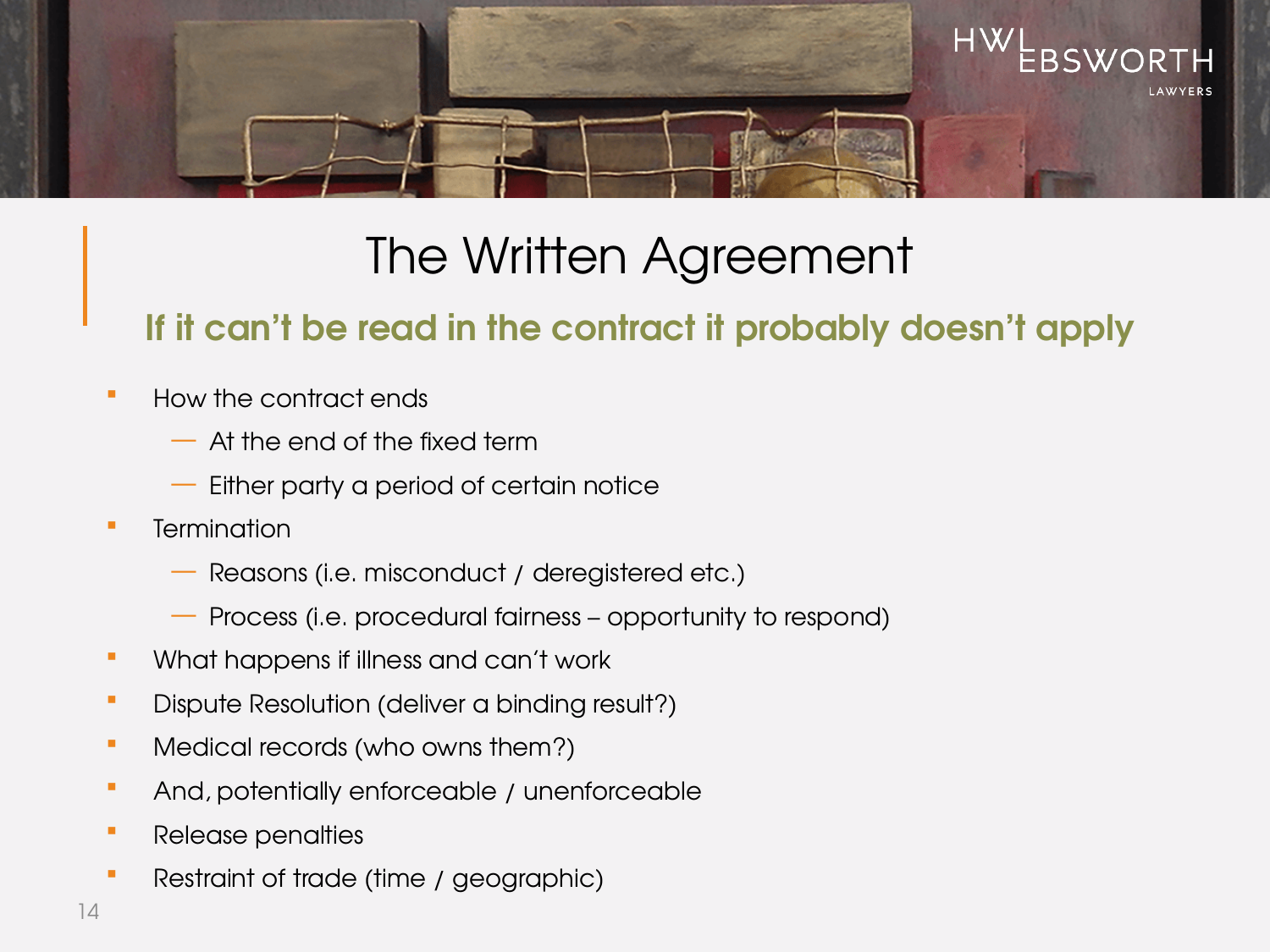

# The Written Agreement If it can’t be read in the contract it probably doesn’t apply
How the contract ends
At the end of the fixed term
Either party a period of certain notice
Termination
Reasons (i.e. misconduct / deregistered etc.)
Process (i.e. procedural fairness – opportunity to respond)
What happens if illness and can’t work
Dispute Resolution (deliver a binding result?)
Medical records (who owns them?)
And, potentially enforceable / unenforceable
Release penalties
Restraint of trade (time / geographic)

14